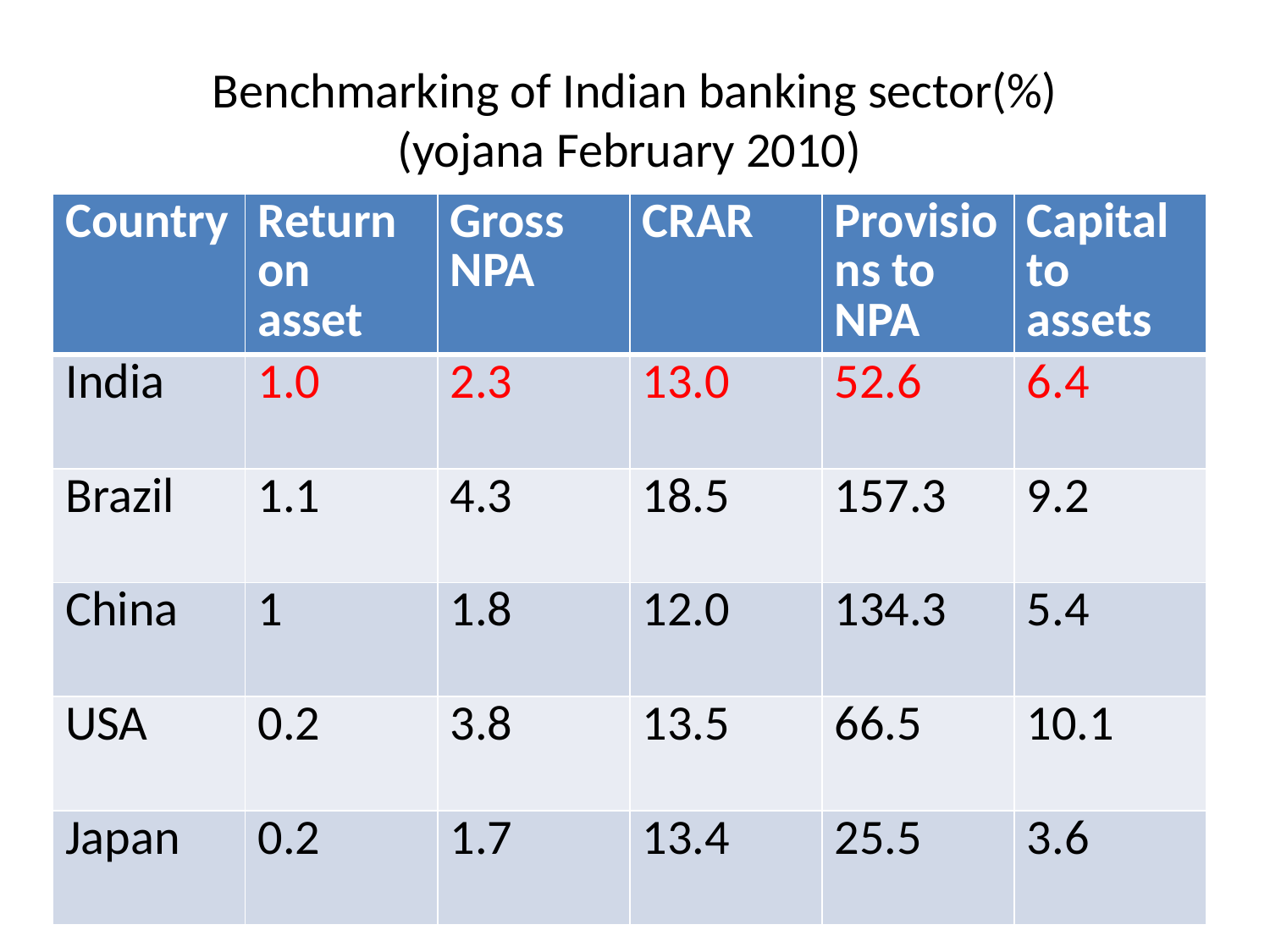

# Benchmarking of Indian banking sector(%) (yojana February 2010)
| Country | Return on asset | Gross NPA | CRAR | Provisions to NPA | Capital to assets |
| --- | --- | --- | --- | --- | --- |
| India | 1.0 | 2.3 | 13.0 | 52.6 | 6.4 |
| Brazil | 1.1 | 4.3 | 18.5 | 157.3 | 9.2 |
| China | 1 | 1.8 | 12.0 | 134.3 | 5.4 |
| USA | 0.2 | 3.8 | 13.5 | 66.5 | 10.1 |
| Japan | 0.2 | 1.7 | 13.4 | 25.5 | 3.6 |